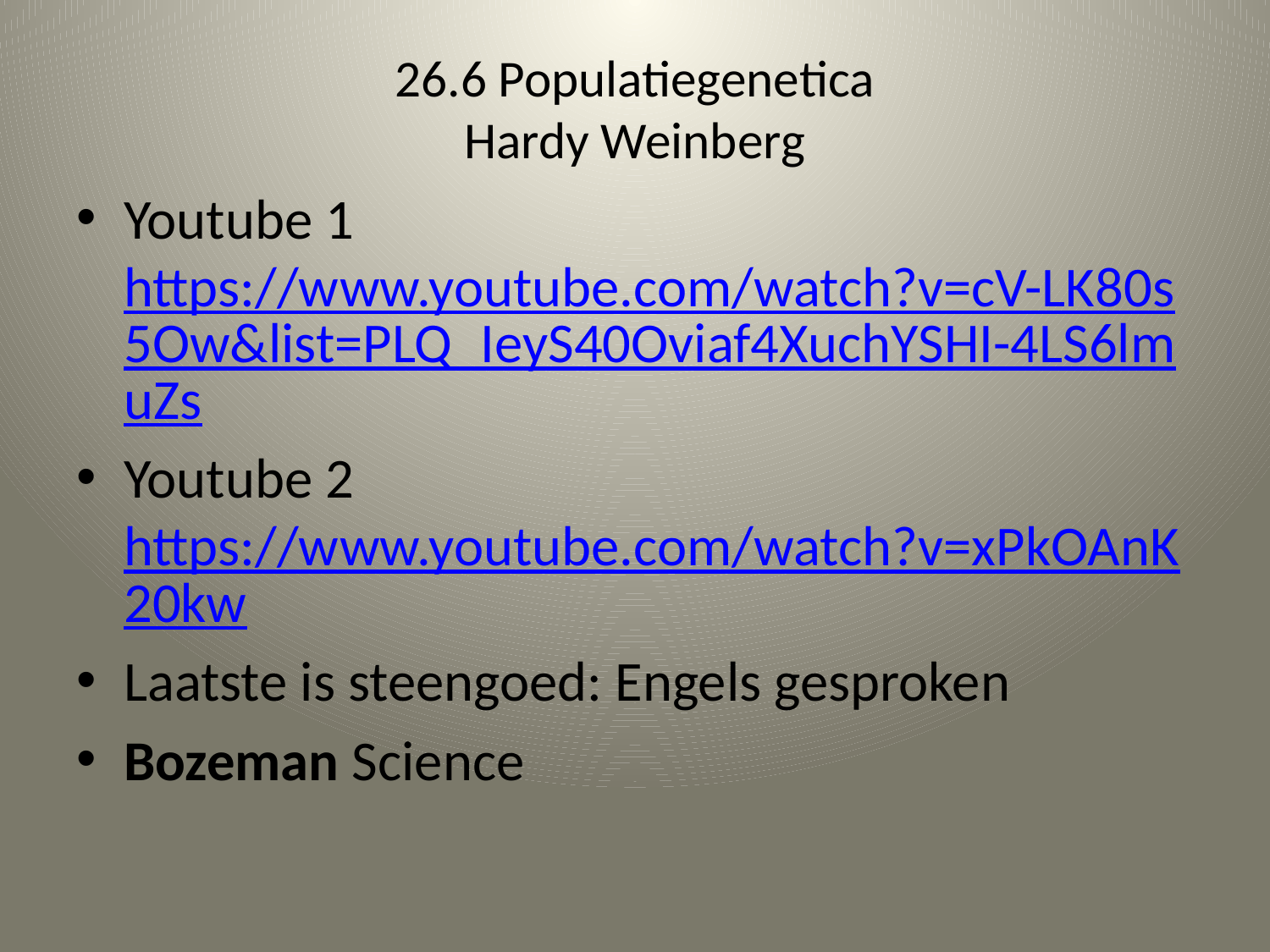

# 26.6 Populatiegenetica Hardy Weinberg
Youtube 1  https://www.youtube.com/watch?v=cV-LK80s5Ow&list=PLQ_IeyS40Oviaf4XuchYSHI-4LS6lmuZs
Youtube 2   https://www.youtube.com/watch?v=xPkOAnK20kw
Laatste is steengoed: Engels gesproken
Bozeman Science